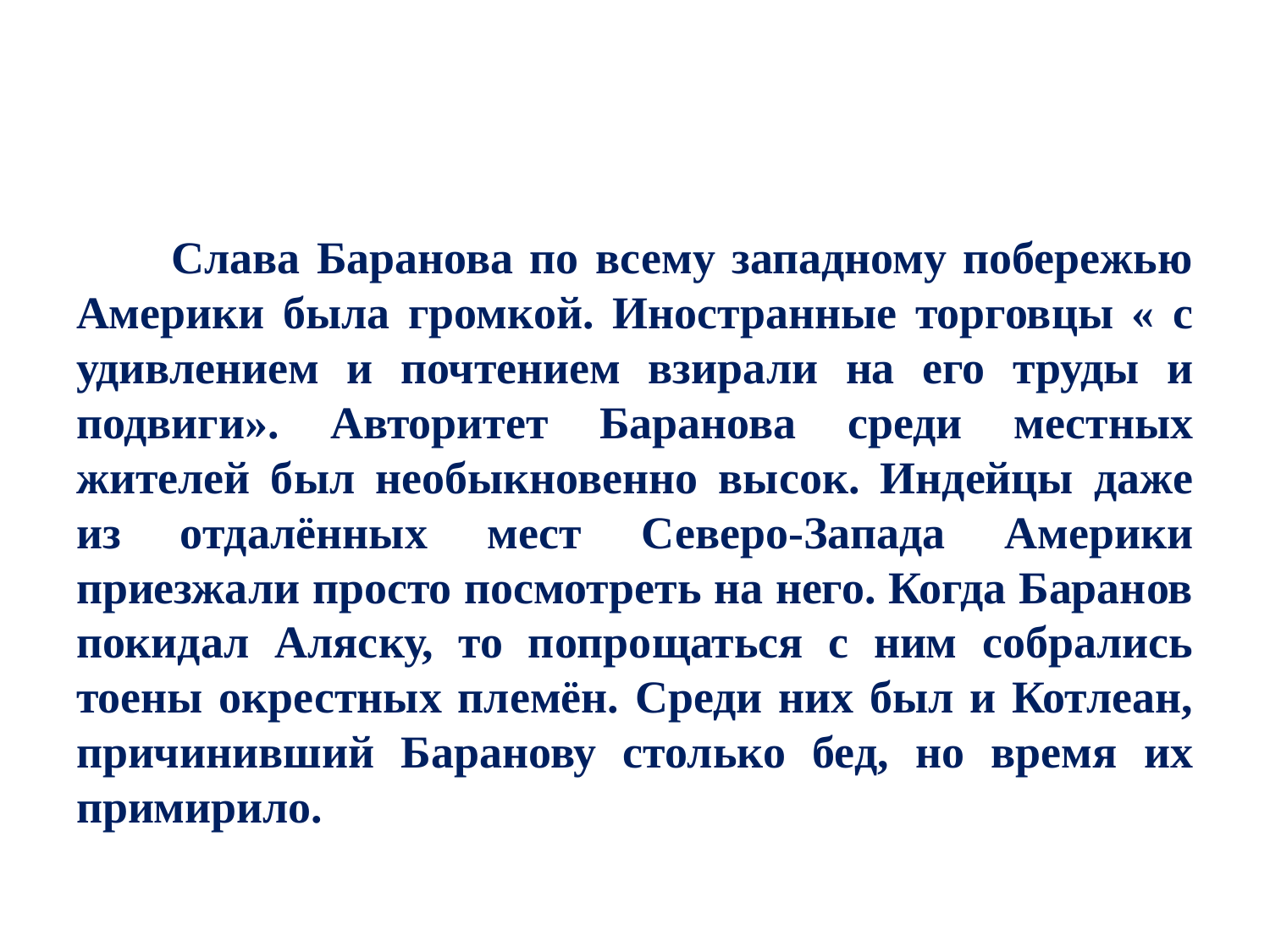

#
Слава Баранова по всему западному побережью Америки была громкой. Иностранные торговцы « с удивлением и почтением взирали на его труды и подвиги». Авторитет Баранова среди местных жителей был необыкновенно высок. Индейцы даже из отдалённых мест Северо-Запада Америки приезжали просто посмотреть на него. Когда Баранов покидал Аляску, то попрощаться с ним собрались тоены окрестных племён. Среди них был и Котлеан, причинивший Баранову столько бед, но время их примирило.